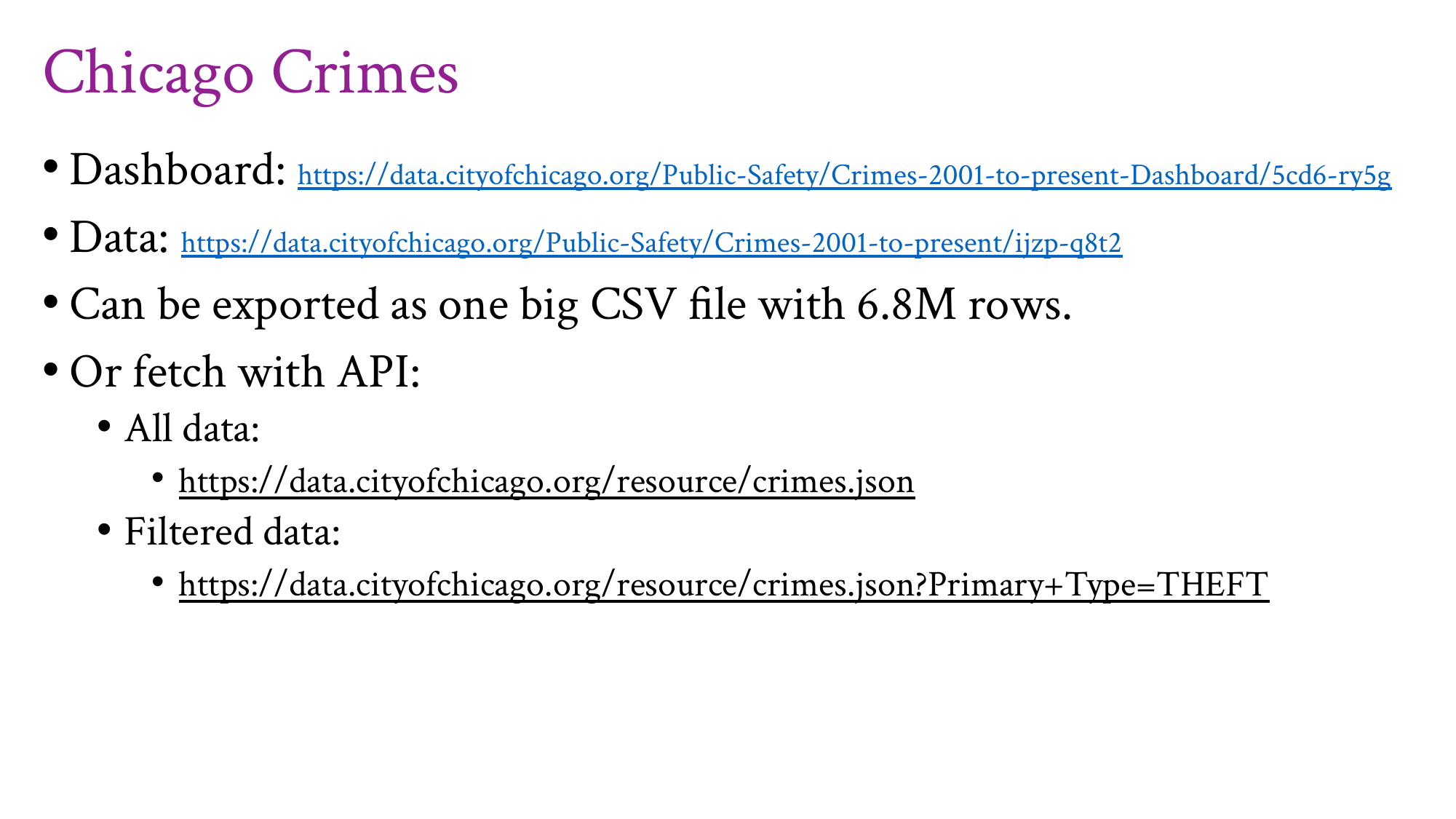

# Chicago Crimes
Dashboard: https://data.cityofchicago.org/Public-Safety/Crimes-2001-to-present-Dashboard/5cd6-ry5g
Data: https://data.cityofchicago.org/Public-Safety/Crimes-2001-to-present/ijzp-q8t2
Can be exported as one big CSV file with 6.8M rows.
Or fetch with API:
All data:
https://data.cityofchicago.org/resource/crimes.json
Filtered data:
https://data.cityofchicago.org/resource/crimes.json?Primary+Type=THEFT